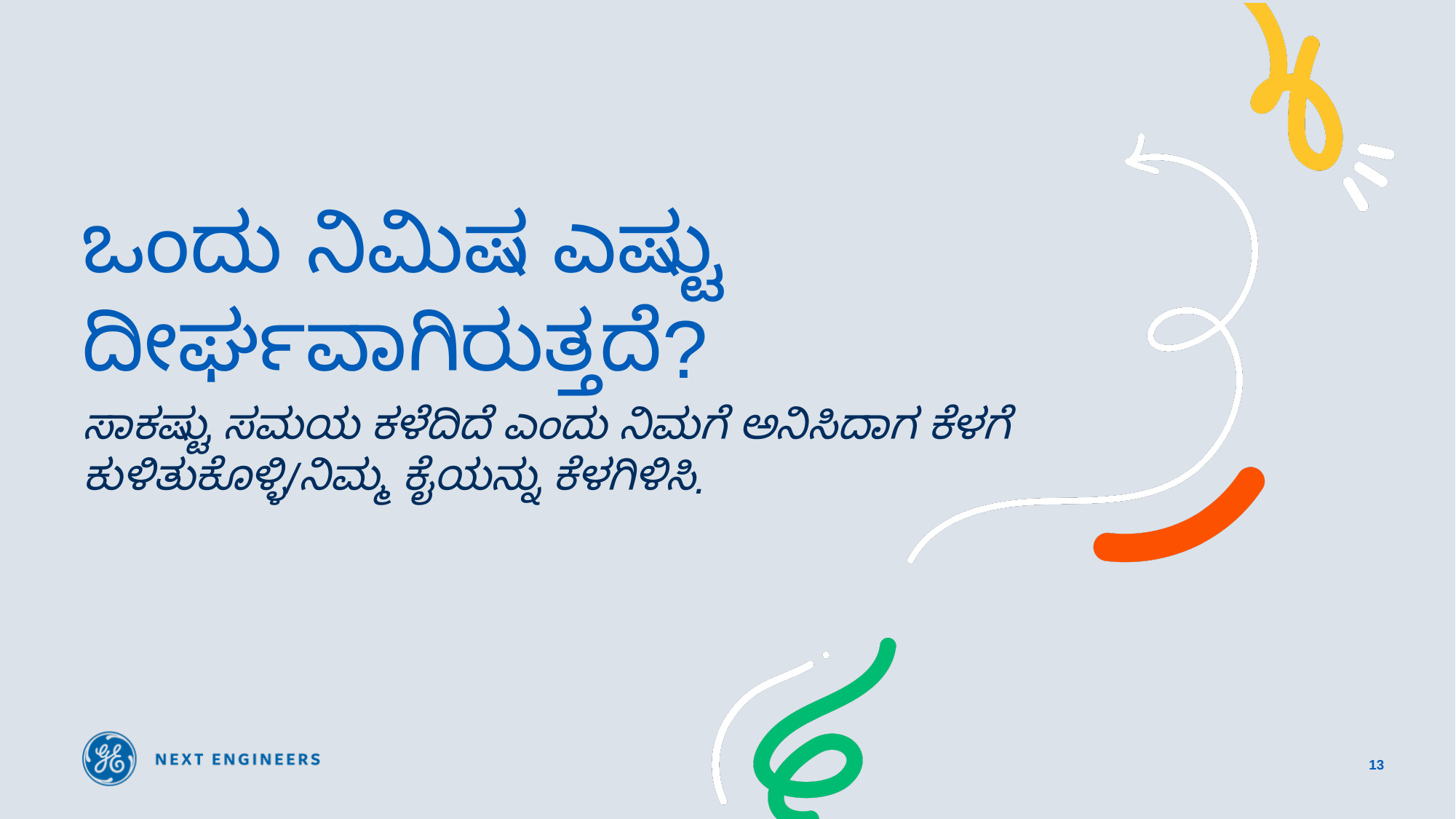

ಒಂದು ನಿಮಿಷ ಎಷ್ಟು ದೀರ್ಘವಾಗಿರುತ್ತದೆ?
ಸಾಕಷ್ಟು ಸಮಯ ಕಳೆದಿದೆ ಎಂದು ನಿಮಗೆ ಅನಿಸಿದಾಗ ಕೆಳಗೆ ಕುಳಿತುಕೊಳ್ಳಿ/ನಿಮ್ಮ ಕೈಯನ್ನು ಕೆಳಗಿಳಿಸಿ.
13